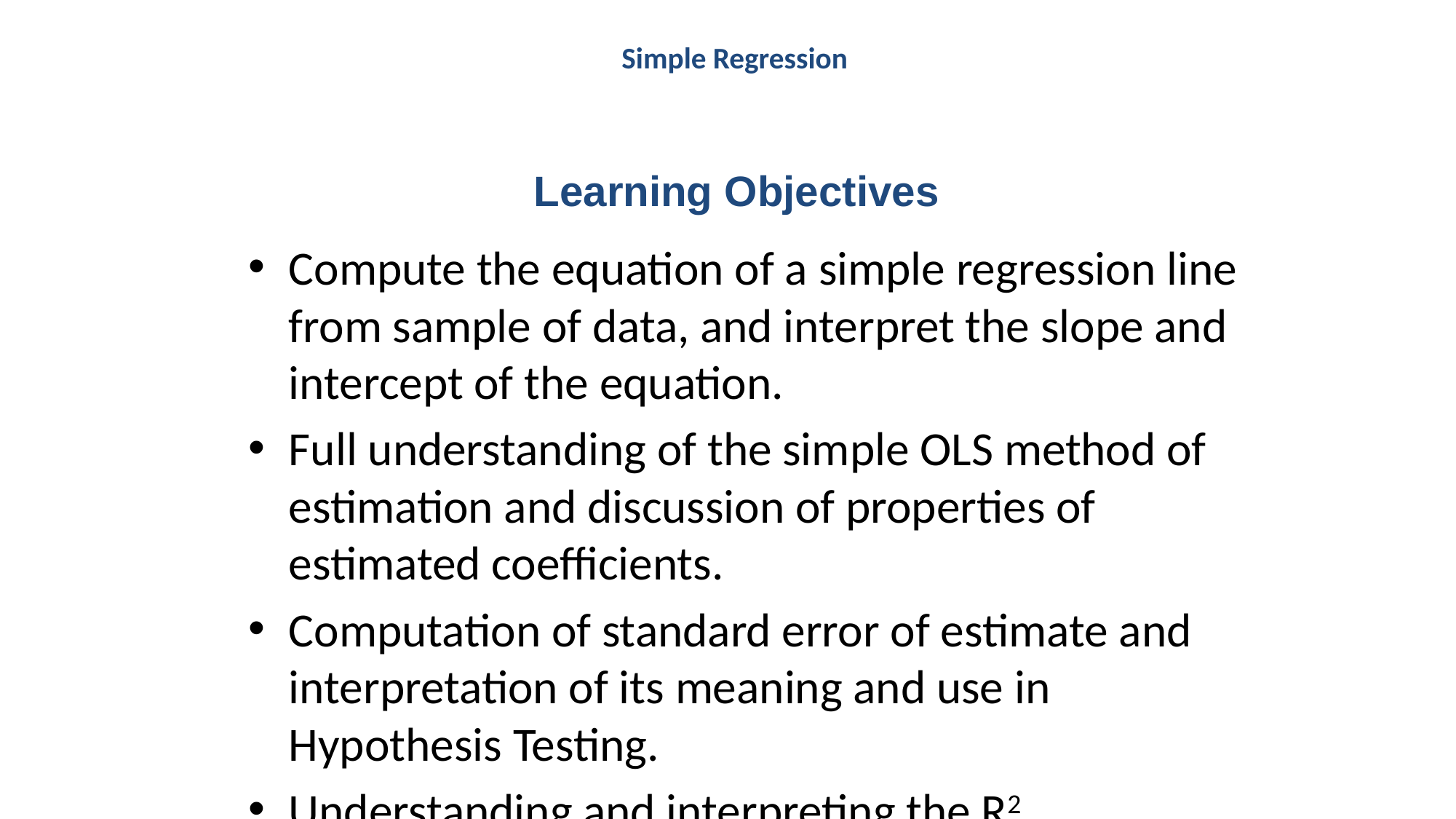

# Simple Regression
Learning Objectives

Compute the equation of a simple regression line from sample of data, and interpret the slope and intercept of the equation.
Full understanding of the simple OLS method of estimation and discussion of properties of estimated coefficients.
Computation of standard error of estimate and interpretation of its meaning and use in Hypothesis Testing.
Understanding and interpreting the R2